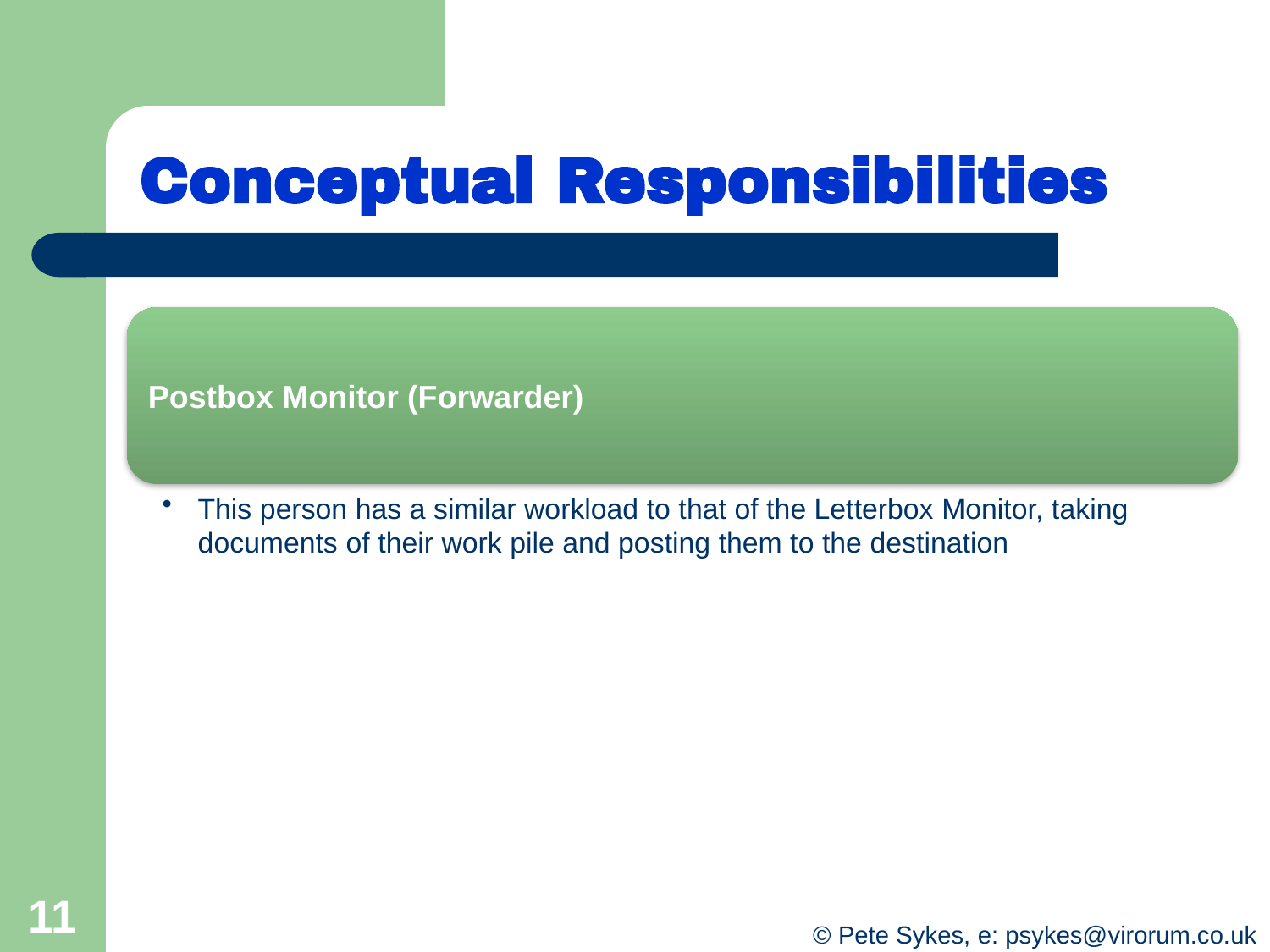

# Conceptual Responsibilities
Postbox Monitor (Forwarder)
This person has a similar workload to that of the Letterbox Monitor, taking documents of their work pile and posting them to the destination
11
© Pete Sykes, e: psykes@virorum.co.uk